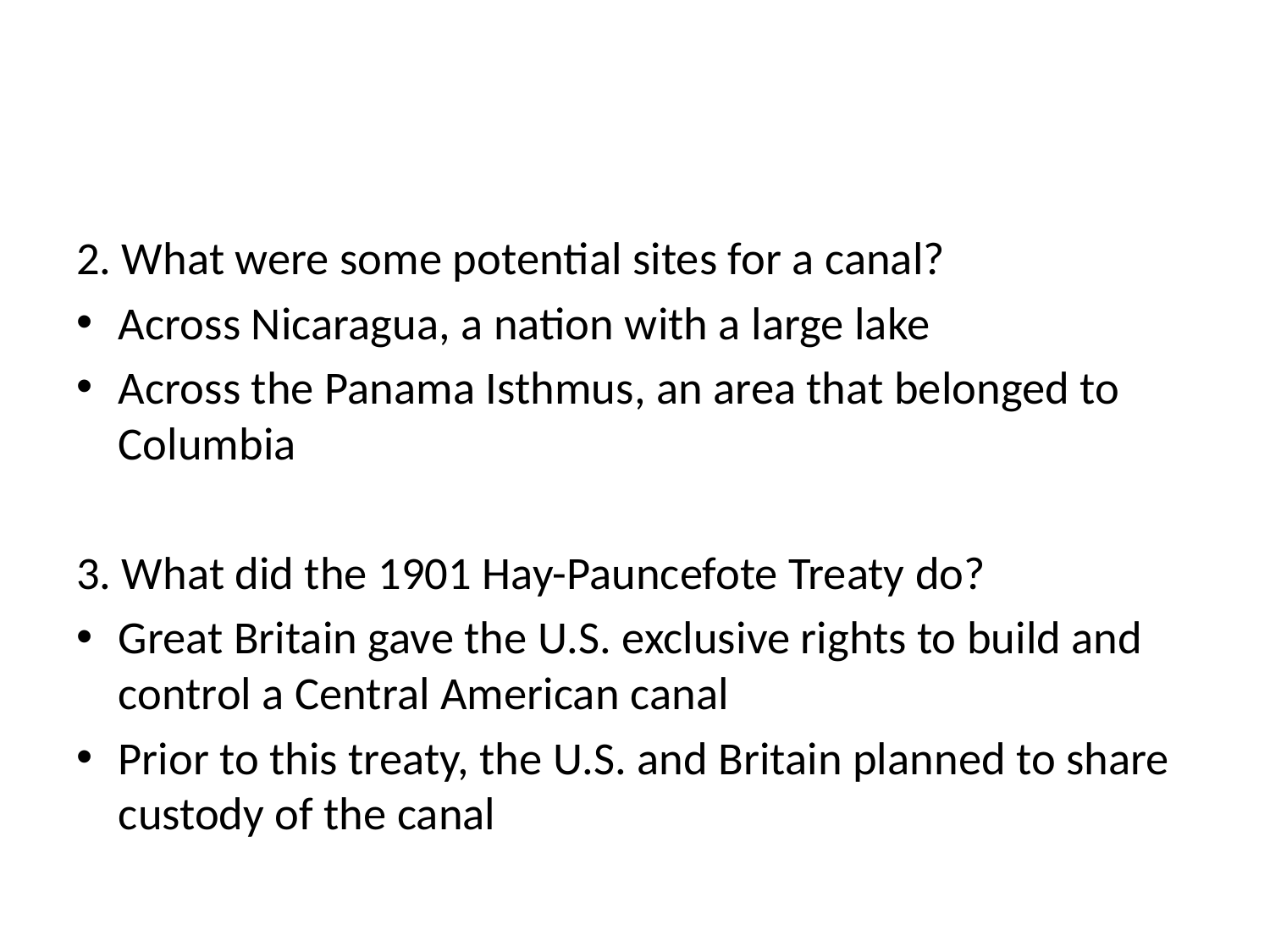

#
2. What were some potential sites for a canal?
Across Nicaragua, a nation with a large lake
Across the Panama Isthmus, an area that belonged to Columbia

3. What did the 1901 Hay-Pauncefote Treaty do?
Great Britain gave the U.S. exclusive rights to build and control a Central American canal
Prior to this treaty, the U.S. and Britain planned to share custody of the canal